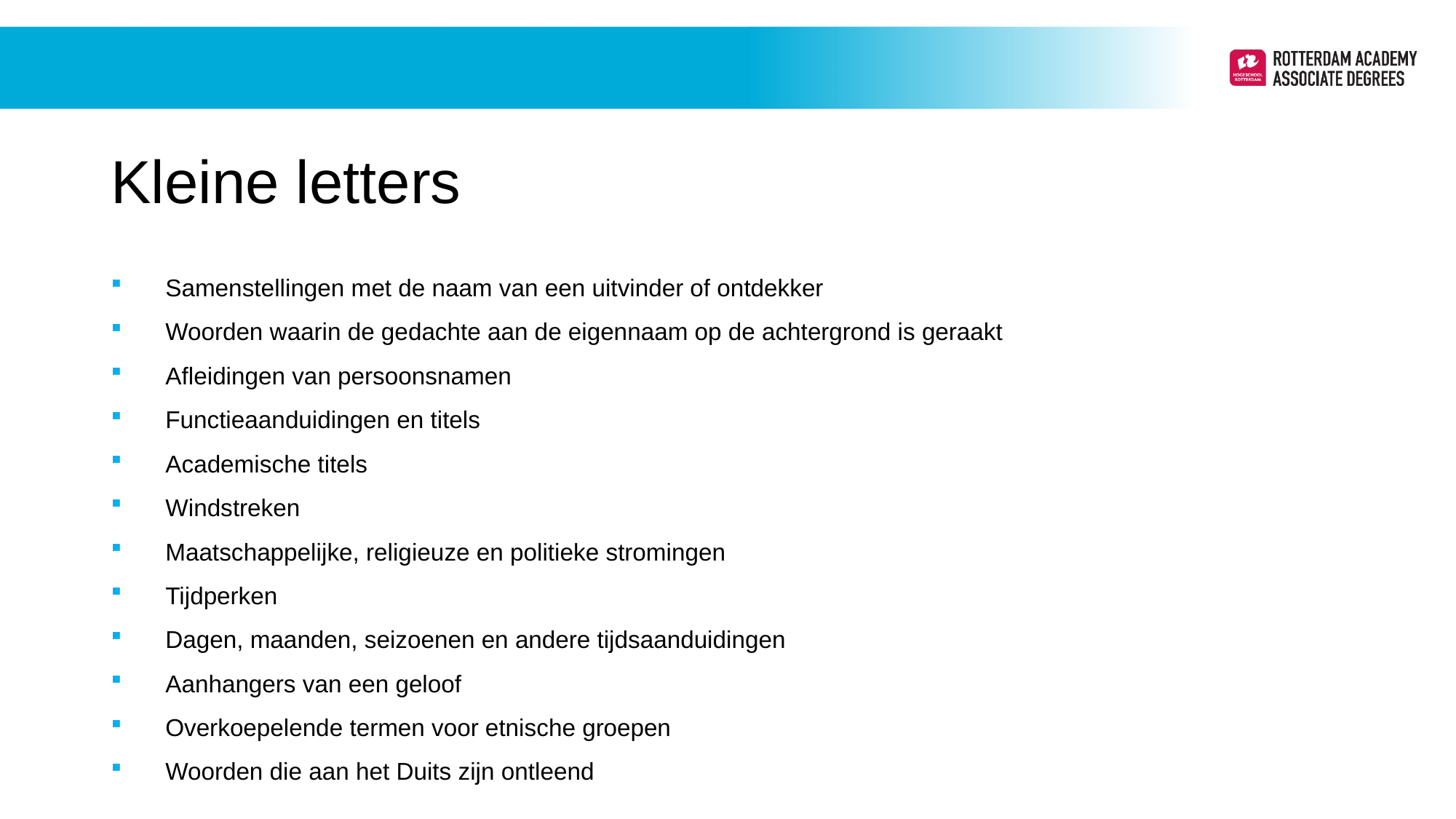

# Kleine letters
Samenstellingen met de naam van een uitvinder of ontdekker
Woorden waarin de gedachte aan de eigennaam op de achtergrond is geraakt
Afleidingen van persoonsnamen
Functieaanduidingen en titels
Academische titels
Windstreken
Maatschappelijke, religieuze en politieke stromingen
Tijdperken
Dagen, maanden, seizoenen en andere tijdsaanduidingen
Aanhangers van een geloof
Overkoepelende termen voor etnische groepen
Woorden die aan het Duits zijn ontleend